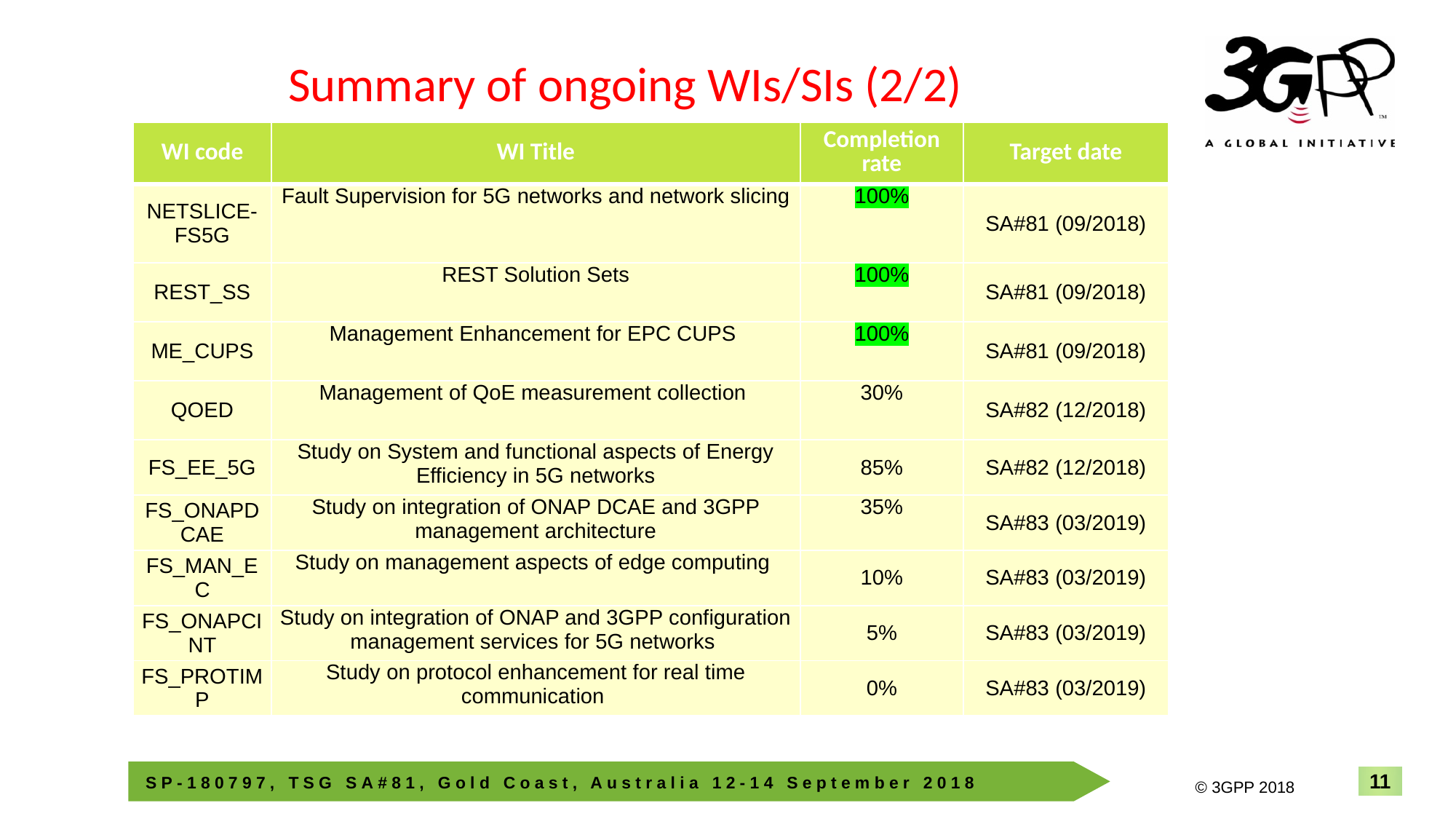

# Summary of ongoing WIs/SIs (2/2)
| WI code | WI Title | Completion rate | Target date |
| --- | --- | --- | --- |
| NETSLICE-FS5G | Fault Supervision for 5G networks and network slicing | 100% | SA#81 (09/2018) |
| REST\_SS | REST Solution Sets | 100% | SA#81 (09/2018) |
| ME\_CUPS | Management Enhancement for EPC CUPS | 100% | SA#81 (09/2018) |
| QOED | Management of QoE measurement collection | 30% | SA#82 (12/2018) |
| FS\_EE\_5G | Study on System and functional aspects of Energy Efficiency in 5G networks | 85% | SA#82 (12/2018) |
| FS\_ONAPDCAE | Study on integration of ONAP DCAE and 3GPP management architecture | 35% | SA#83 (03/2019) |
| FS\_MAN\_EC | Study on management aspects of edge computing | 10% | SA#83 (03/2019) |
| FS\_ONAPCINT | Study on integration of ONAP and 3GPP configuration management services for 5G networks | 5% | SA#83 (03/2019) |
| FS\_PROTIMP | Study on protocol enhancement for real time communication | 0% | SA#83 (03/2019) |